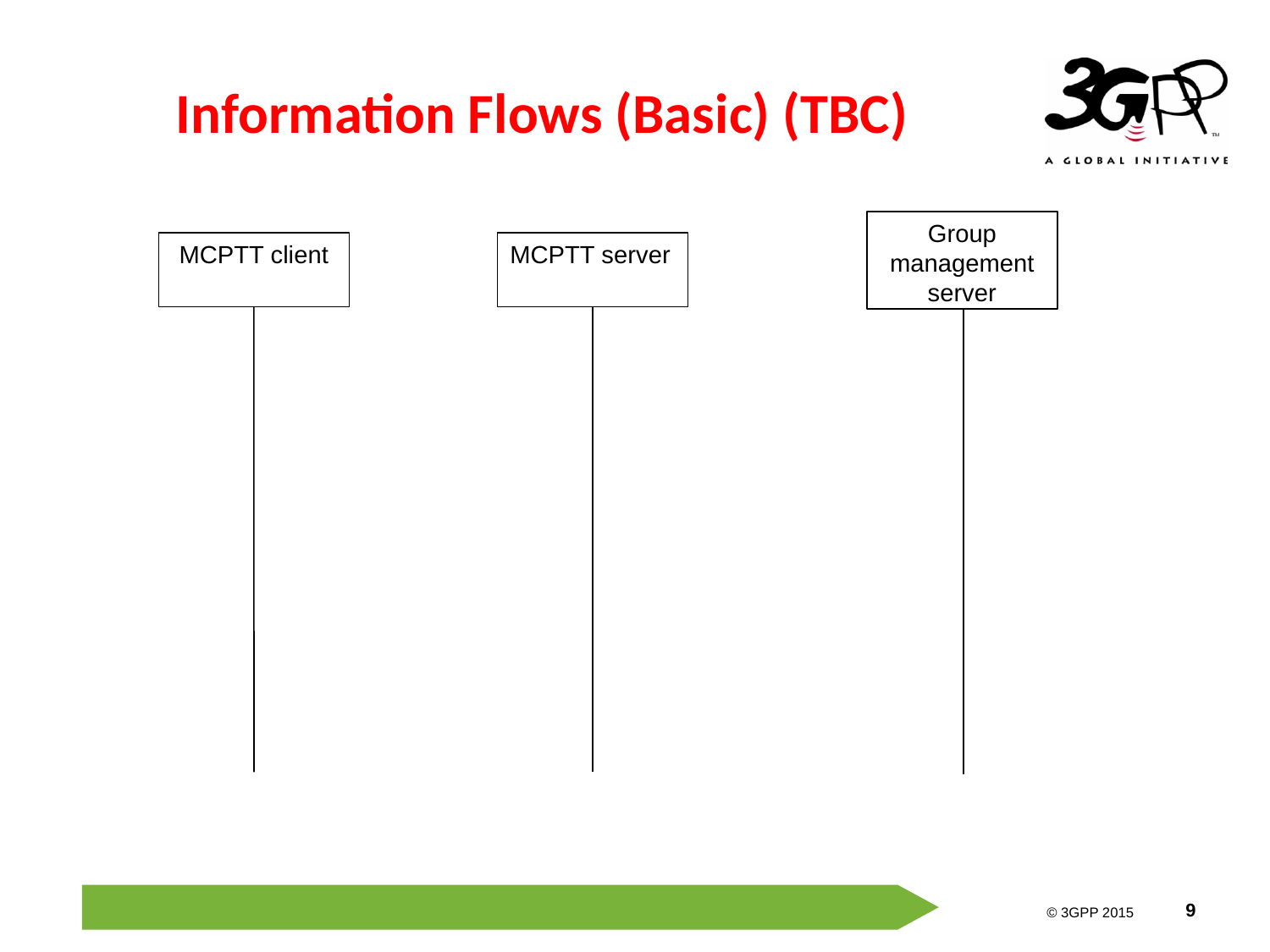

# Information Flows (Basic) (TBC)
Group management server
MCPTT client
MCPTT server